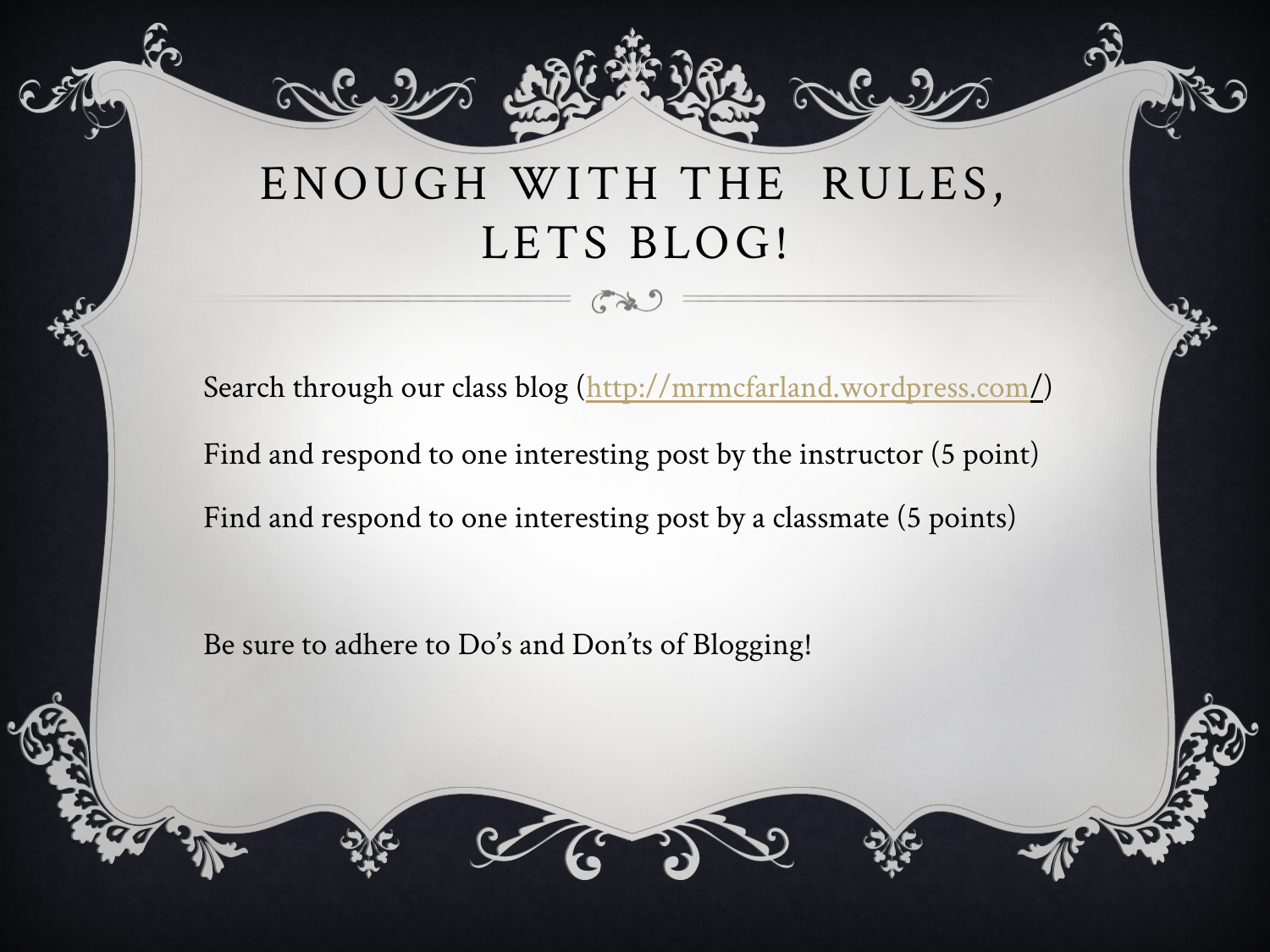

# Enough with the  rules, Lets blog!
Search through our class blog (http://mrmcfarland.wordpress.com/)
Find and respond to one interesting post by the instructor (5 point)
Find and respond to one interesting post by a classmate (5 points)

Be sure to adhere to Do’s and Don’ts of Blogging!